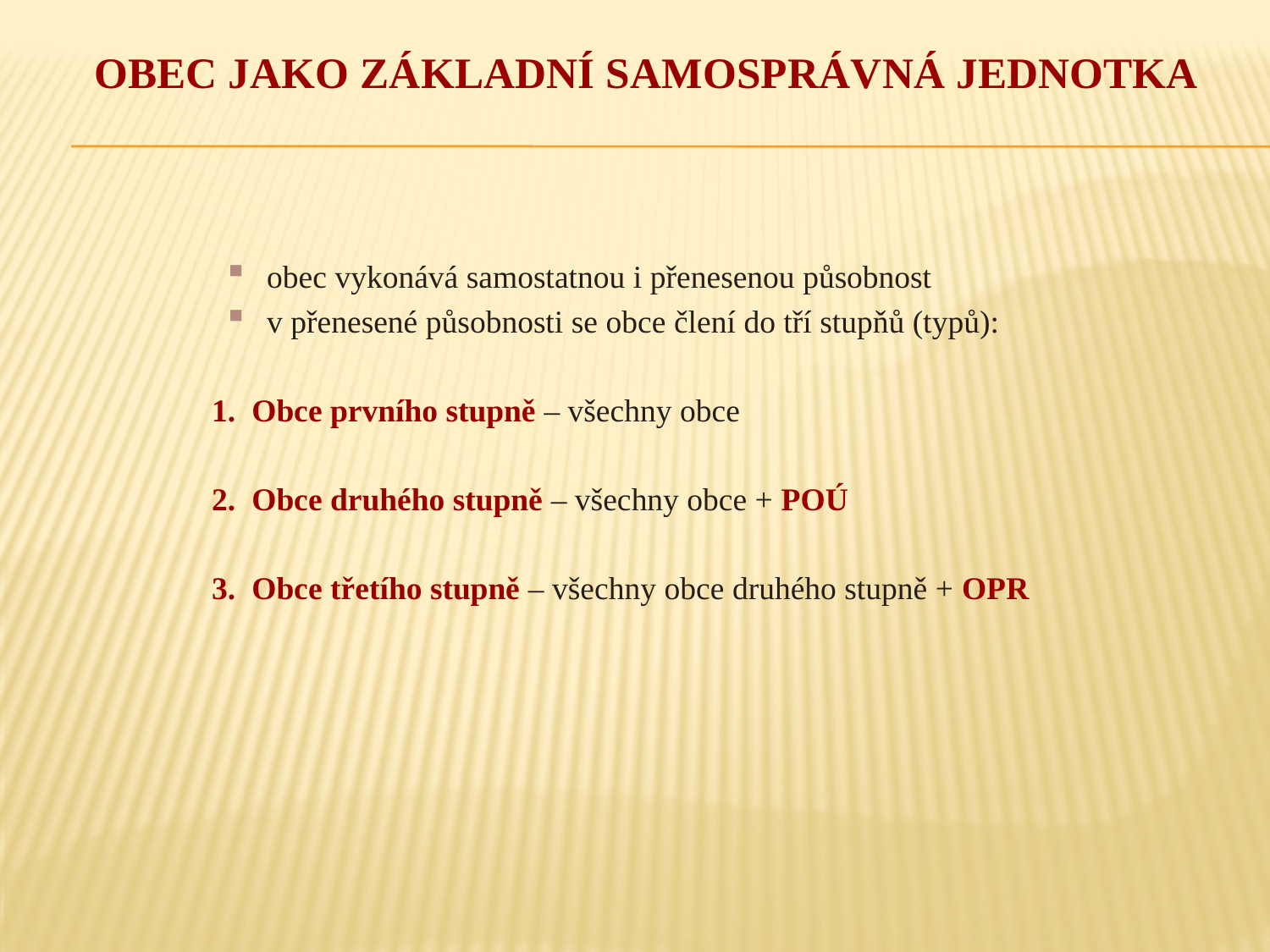

# Obec jako základní samosprávná jednotka

obec vykonává samostatnou i přenesenou působnost
v přenesené působnosti se obce člení do tří stupňů (typů):

1.  Obce prvního stupně – všechny obce

2.  Obce druhého stupně – všechny obce + POÚ

3.  Obce třetího stupně – všechny obce druhého stupně + OPR